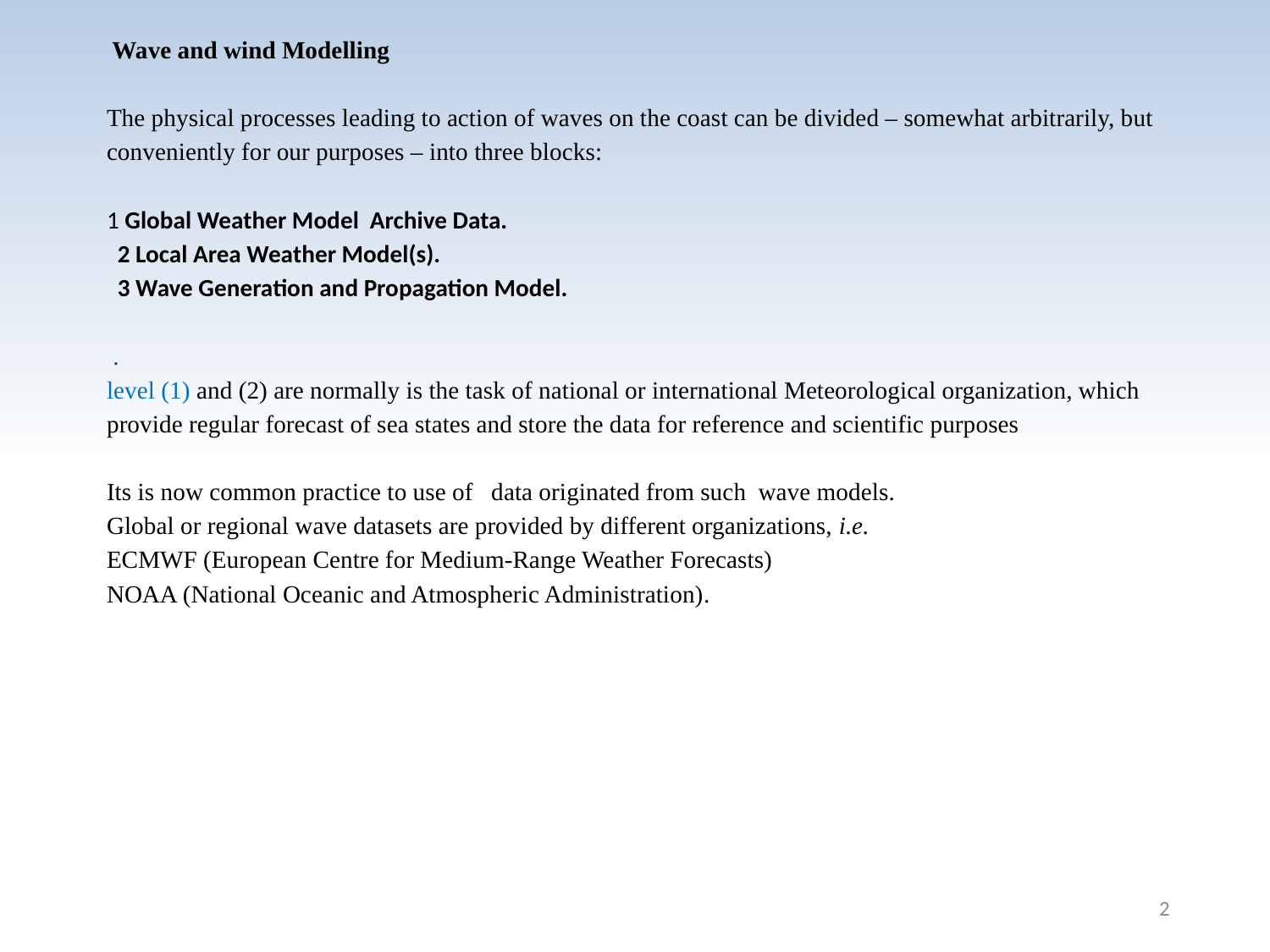

Wave and wind Modelling

The physical processes leading to action of waves on the coast can be divided – somewhat arbitrarily, but conveniently for our purposes – into three blocks:

1 Global Weather Model  Archive Data.
  2 Local Area Weather Model(s).
  3 Wave Generation and Propagation Model.
 .
level (1) and (2) are normally is the task of national or international Meteorological organization, which provide regular forecast of sea states and store the data for reference and scientific purposes

Its is now common practice to use of   data originated from such  wave models.
Global or regional wave datasets are provided by different organizations, i.e.
ECMWF (European Centre for Medium-Range Weather Forecasts)
NOAA (National Oceanic and Atmospheric Administration).

2